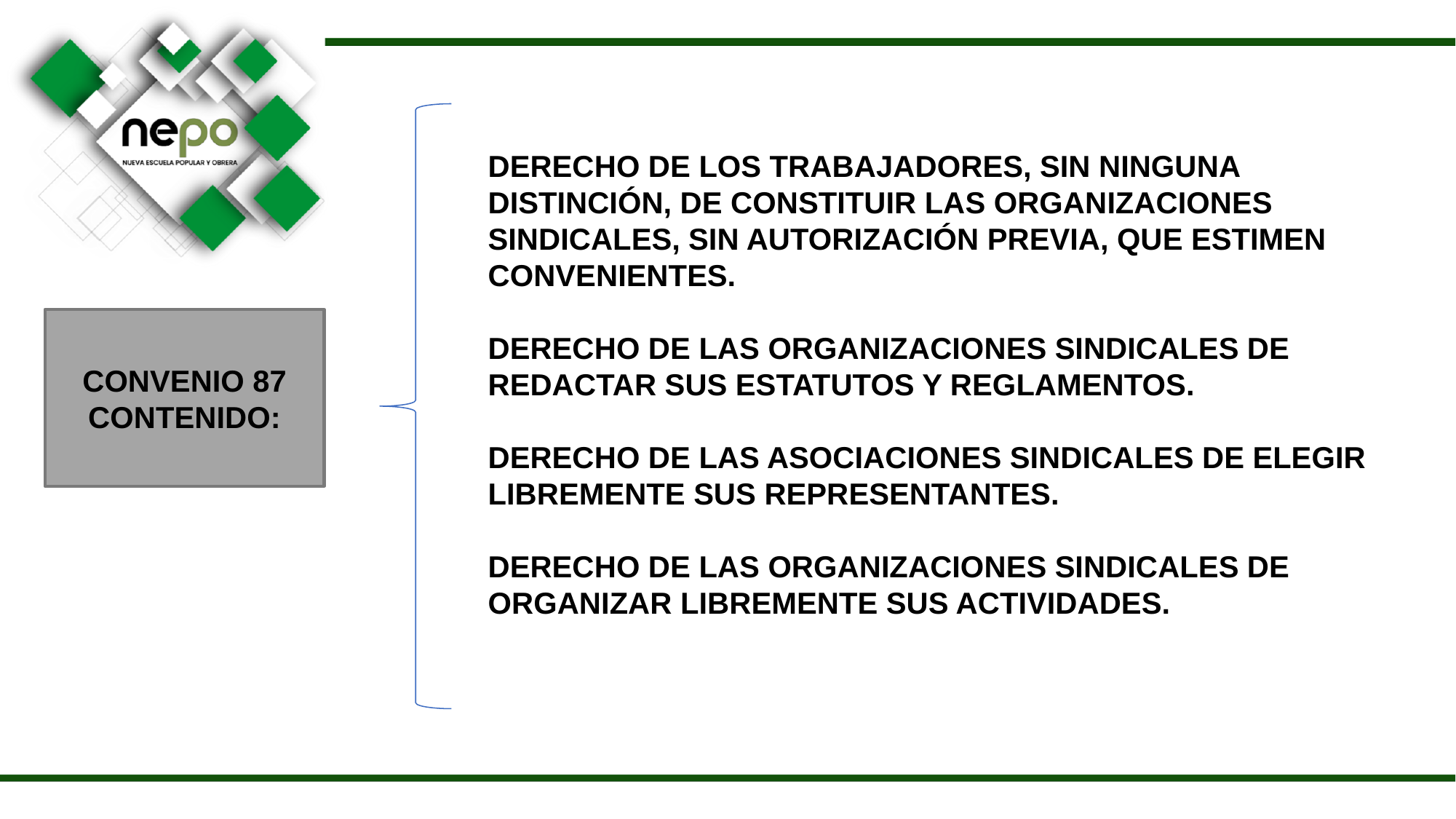

DERECHO DE LOS TRABAJADORES, SIN NINGUNA DISTINCIÓN, DE CONSTITUIR LAS ORGANIZACIONES SINDICALES, SIN AUTORIZACIÓN PREVIA, QUE ESTIMEN CONVENIENTES.

DERECHO DE LAS ORGANIZACIONES SINDICALES DE REDACTAR SUS ESTATUTOS Y REGLAMENTOS.

DERECHO DE LAS ASOCIACIONES SINDICALES DE ELEGIR LIBREMENTE SUS REPRESENTANTES.

DERECHO DE LAS ORGANIZACIONES SINDICALES DE ORGANIZAR LIBREMENTE SUS ACTIVIDADES.

CONVENIO 87
CONTENIDO: